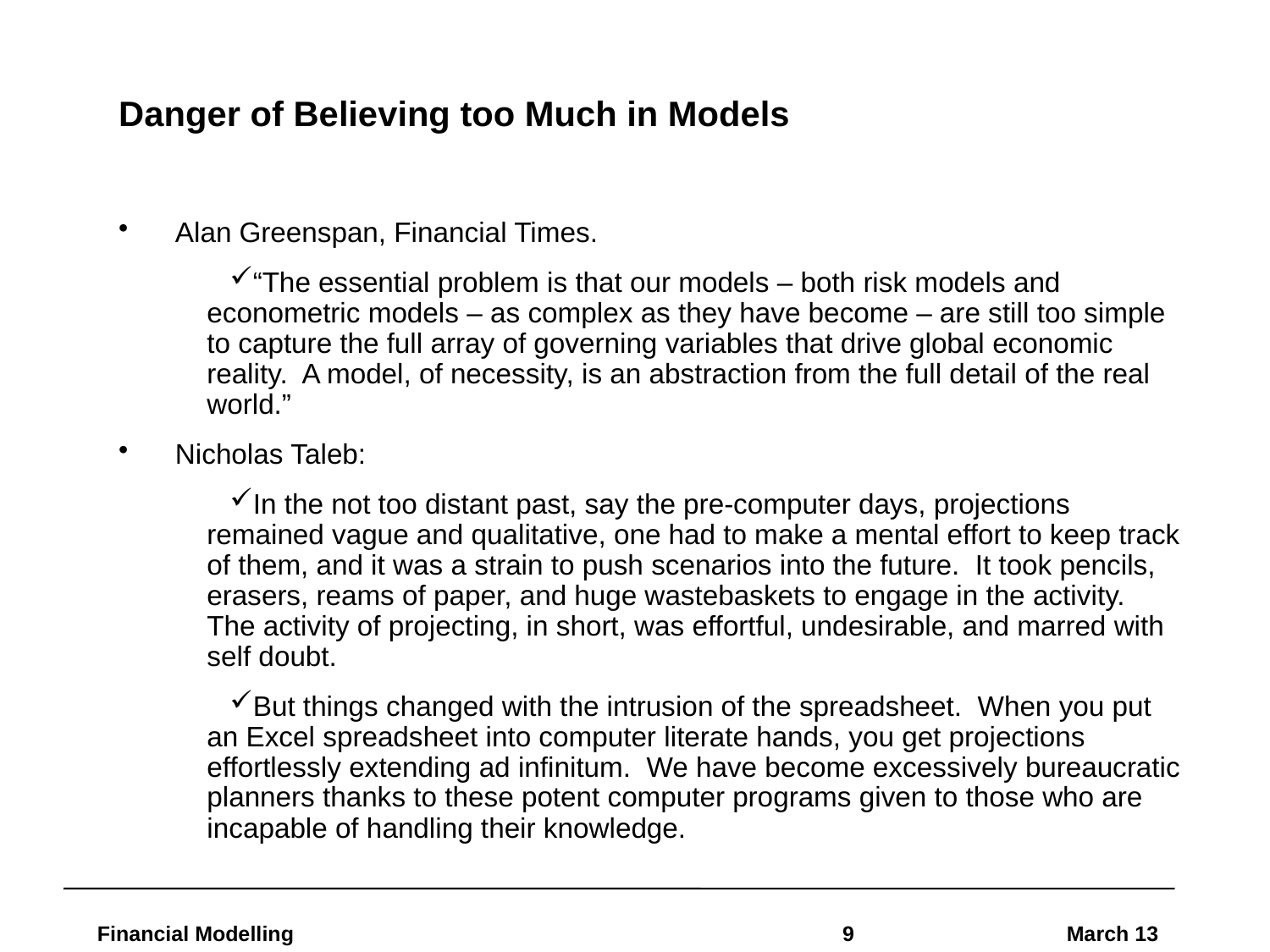

# Danger of Believing too Much in Models
Alan Greenspan, Financial Times.
“The essential problem is that our models – both risk models and econometric models – as complex as they have become – are still too simple to capture the full array of governing variables that drive global economic reality.  A model, of necessity, is an abstraction from the full detail of the real world.”
Nicholas Taleb:
In the not too distant past, say the pre-computer days, projections remained vague and qualitative, one had to make a mental effort to keep track of them, and it was a strain to push scenarios into the future.  It took pencils, erasers, reams of paper, and huge wastebaskets to engage in the activity.  The activity of projecting, in short, was effortful, undesirable, and marred with self doubt.
But things changed with the intrusion of the spreadsheet.  When you put an Excel spreadsheet into computer literate hands, you get projections effortlessly extending ad infinitum.  We have become excessively bureaucratic planners thanks to these potent computer programs given to those who are incapable of handling their knowledge.